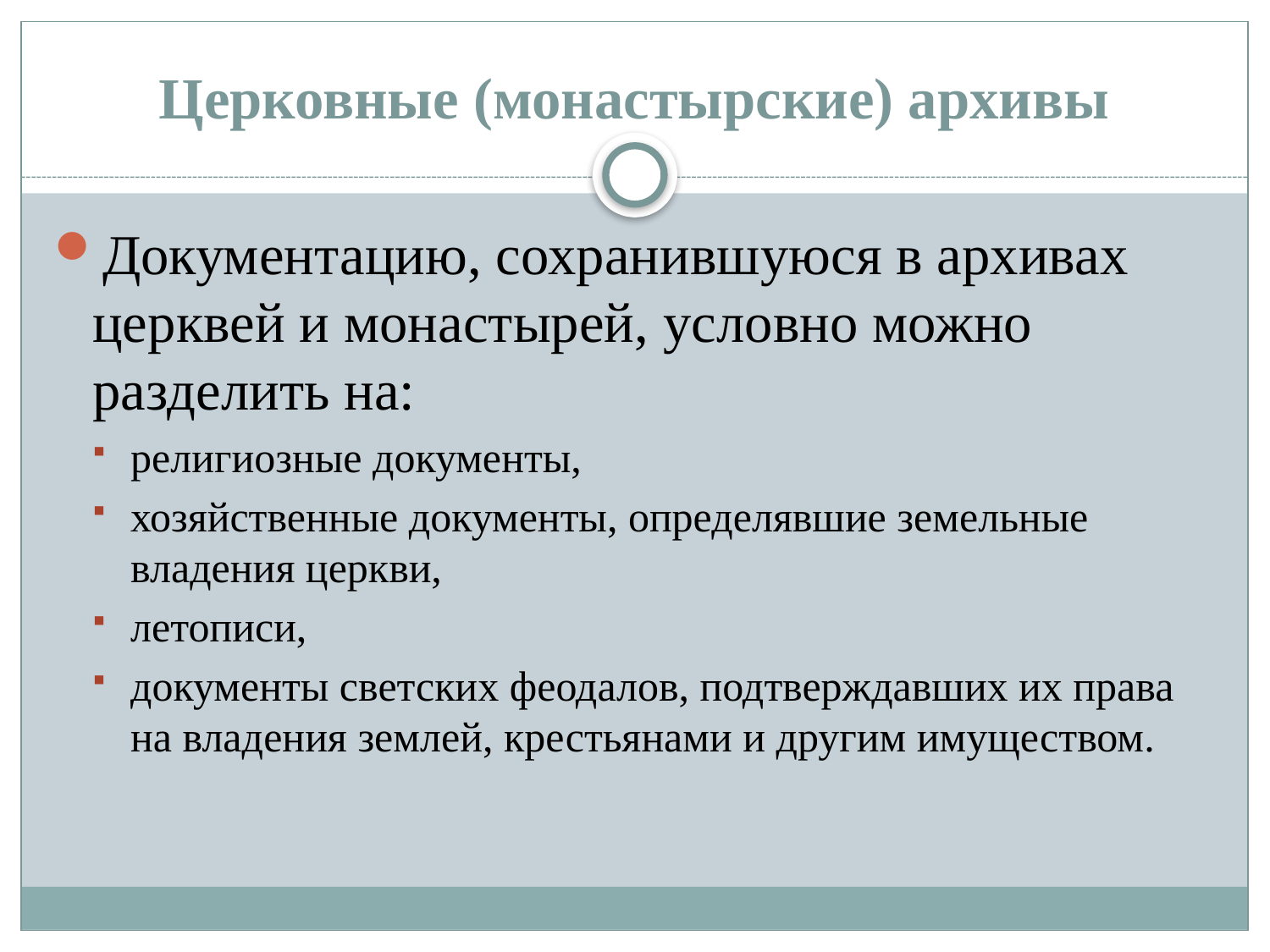

# Церковные (монастырские) архивы
Документацию, сохранившуюся в архивах церквей и монастырей, условно можно разделить на:
религиозные документы,
хозяйственные документы, определявшие земельные владения церкви,
летописи,
документы светских феодалов, подтверждавших их права на владения землей, крестьянами и другим имуществом.